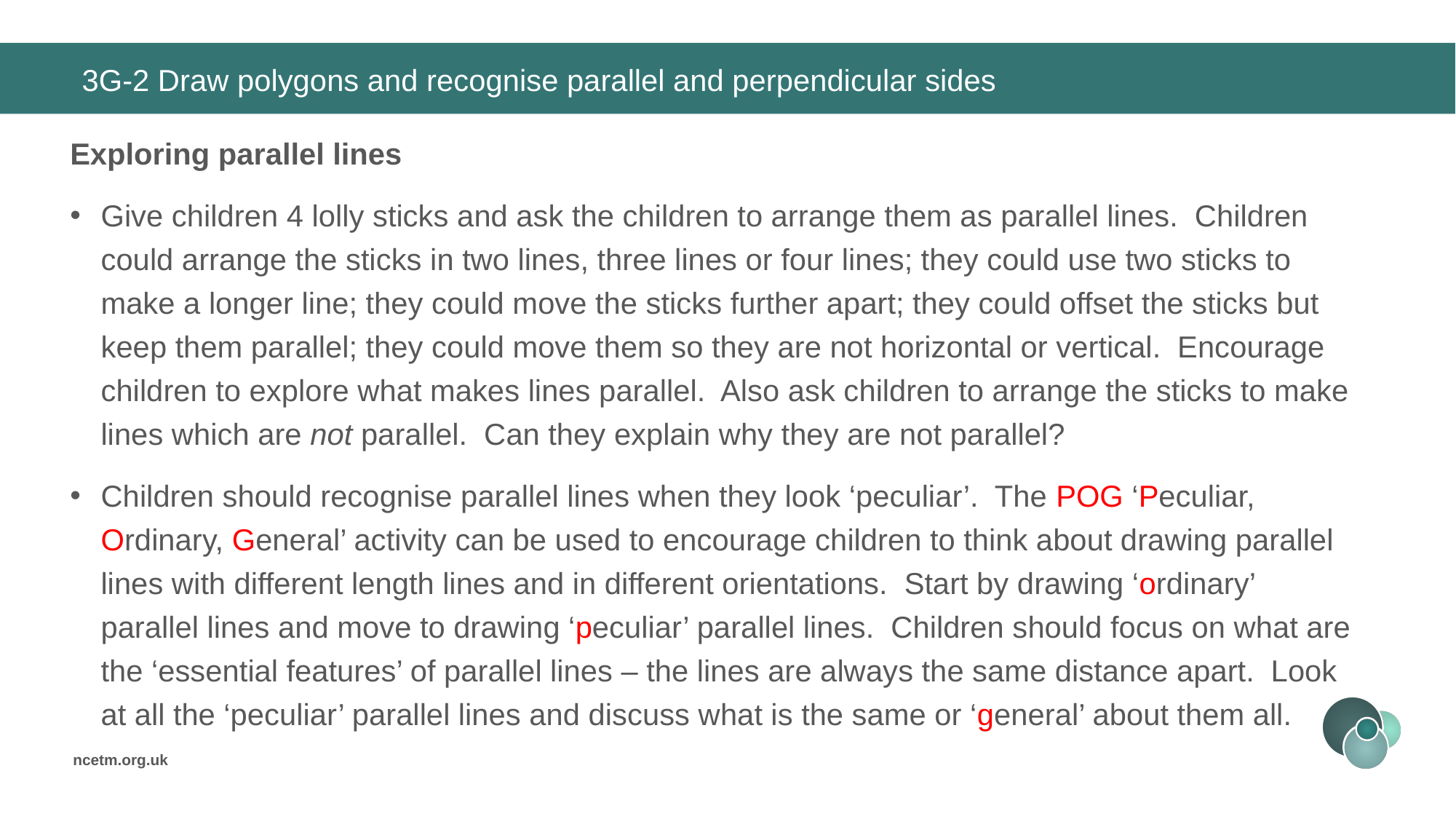

# 3G-2 Draw polygons and recognise parallel and perpendicular sides
Exploring parallel lines
Give children 4 lolly sticks and ask the children to arrange them as parallel lines.  Children could arrange the sticks in two lines, three lines or four lines; they could use two sticks to make a longer line; they could move the sticks further apart; they could offset the sticks but keep them parallel; they could move them so they are not horizontal or vertical.  Encourage children to explore what makes lines parallel.  Also ask children to arrange the sticks to make lines which are not parallel.  Can they explain why they are not parallel?
Children should recognise parallel lines when they look ‘peculiar’.  The POG ‘Peculiar, Ordinary, General’ activity can be used to encourage children to think about drawing parallel lines with different length lines and in different orientations.  Start by drawing ‘ordinary’ parallel lines and move to drawing ‘peculiar’ parallel lines.  Children should focus on what are the ‘essential features’ of parallel lines – the lines are always the same distance apart.  Look at all the ‘peculiar’ parallel lines and discuss what is the same or ‘general’ about them all.